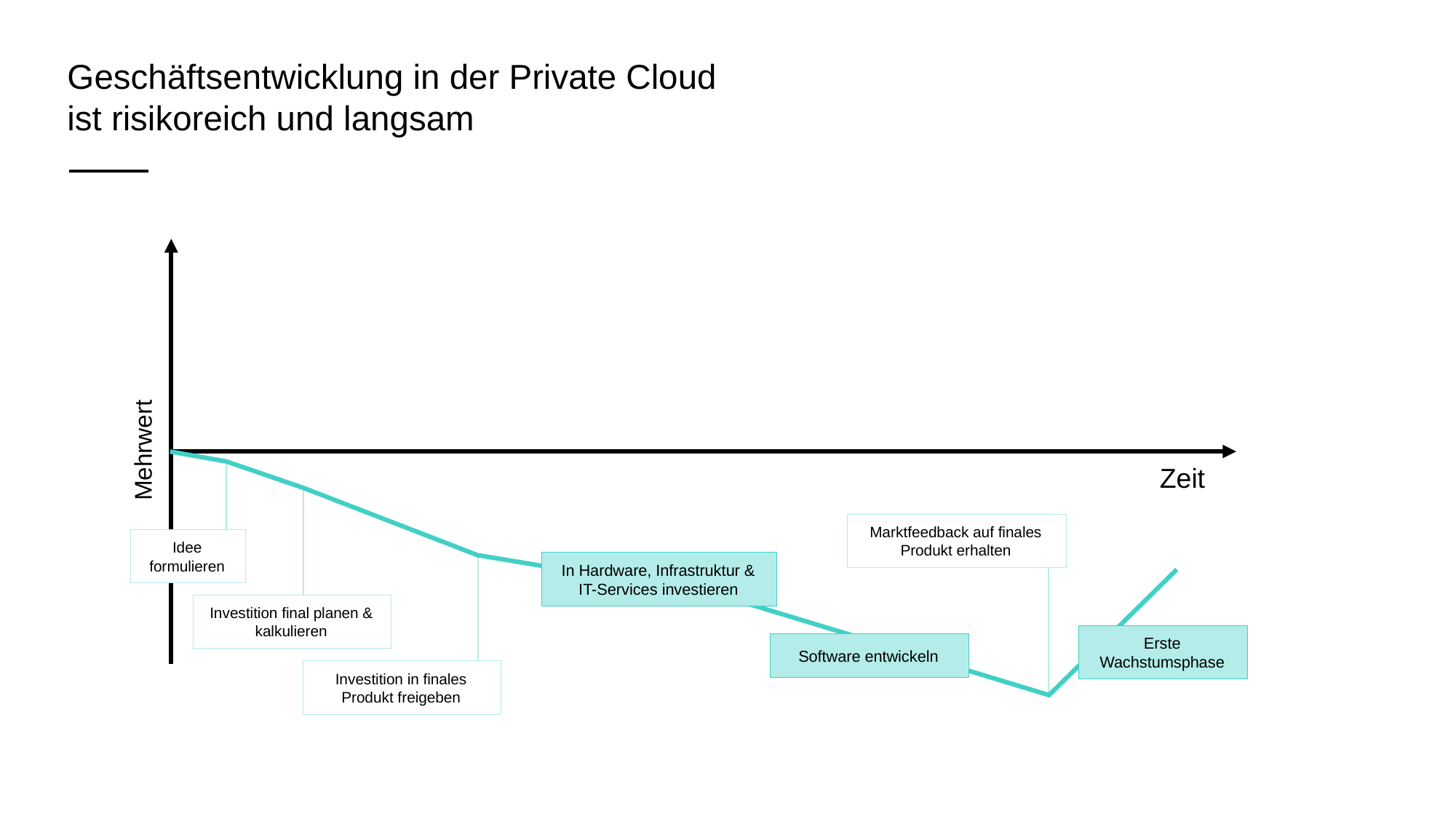

# Geschäftsentwicklung in der Private Cloud ist risikoreich und langsam
Mehrwert

Zeit
Marktfeedback auf finales Produkt erhalten
Idee formulieren
In Hardware, Infrastruktur & IT-Services investieren
Investition final planen & kalkulieren
Erste Wachstumsphase
Software entwickeln
Investition in finales Produkt freigeben